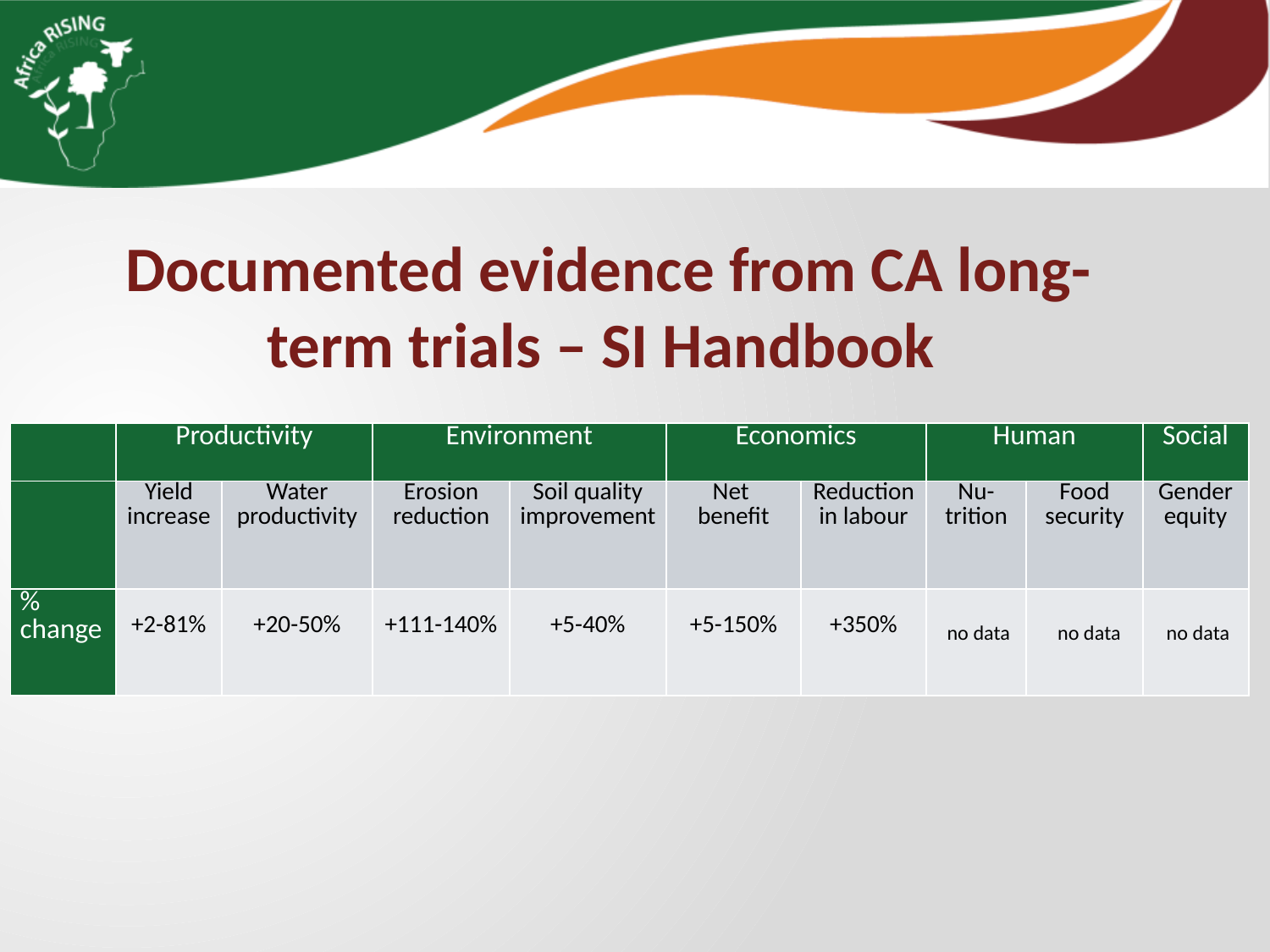

Documented evidence from CA long- term trials – SI Handbook
|  | Productivity |  | Environment |  | Economics |  | Human |  | Social |
| --- | --- | --- | --- | --- | --- | --- | --- | --- | --- |
|  | Yield increase | Water productivity | Erosion reduction | Soil quality improvement | Net benefit | Reduction in labour | Nu-trition | Food security | Gender equity |
| % change | +2-81% | +20-50% | +111-140% | +5-40% | +5-150% | +350% | no data | no data | no data |